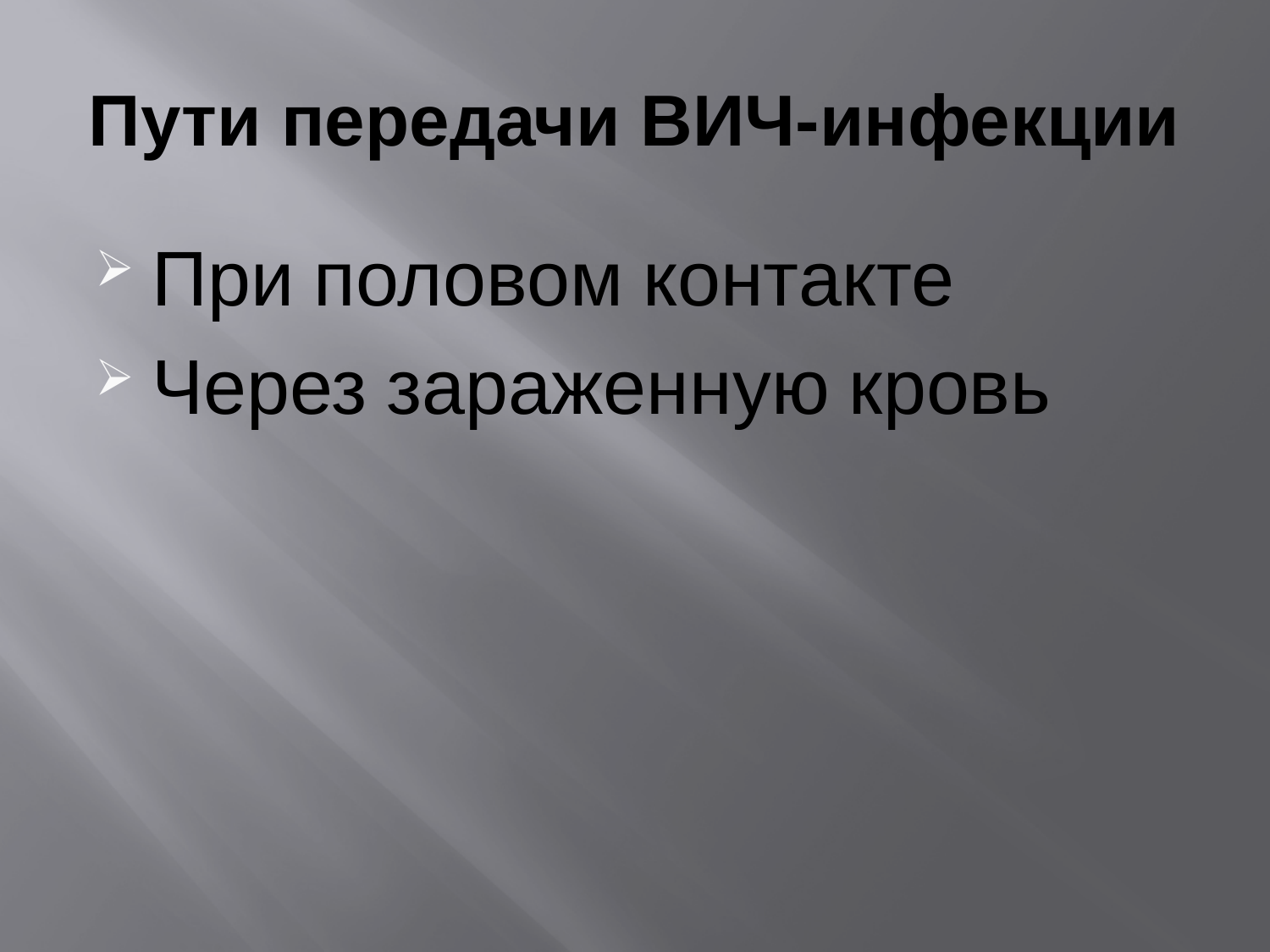

# Пути передачи ВИЧ-инфекции
При половом контакте
Через зараженную кровь